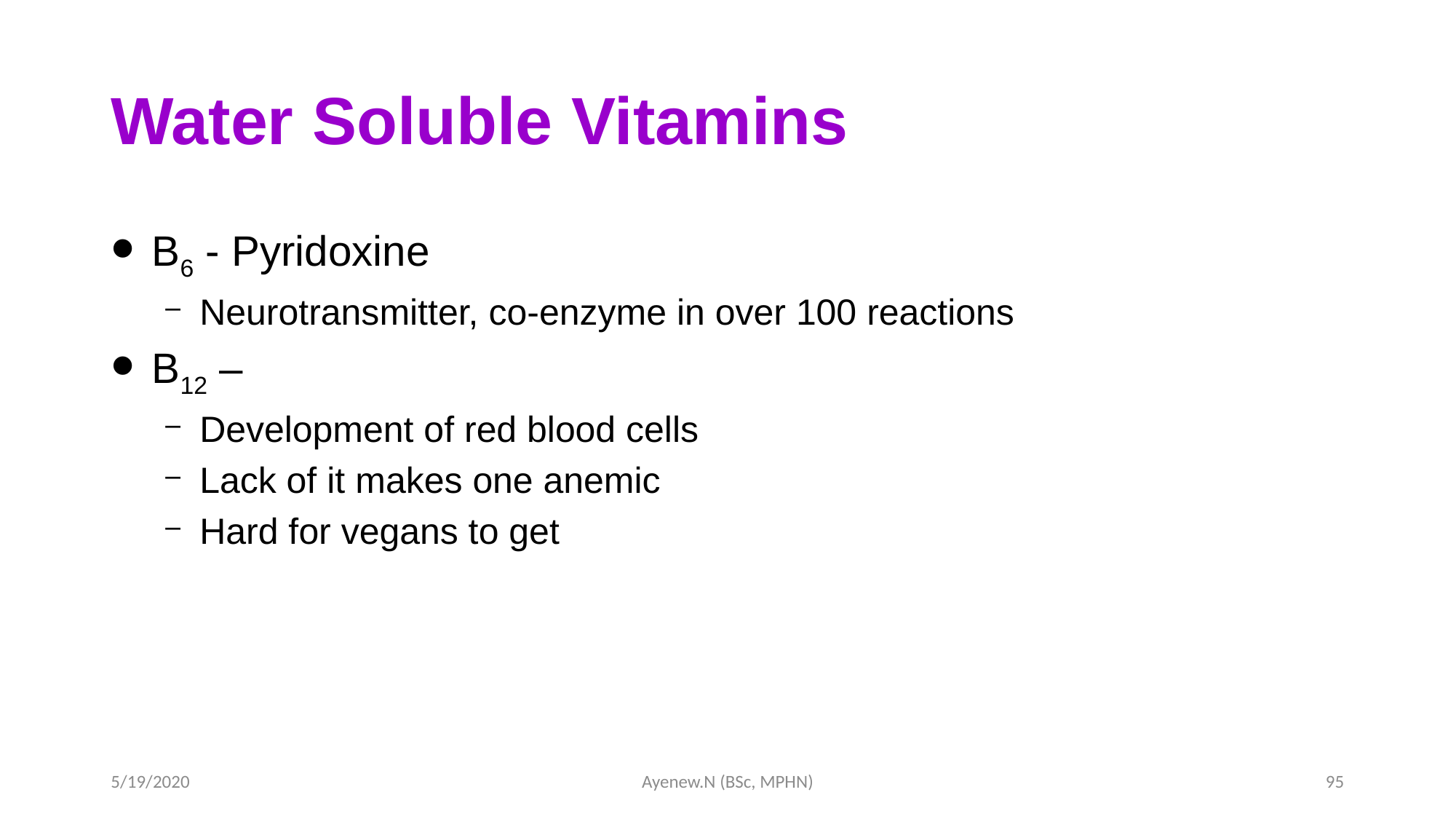

# Water Soluble Vitamins
B6 - Pyridoxine
Neurotransmitter, co-enzyme in over 100 reactions
B12 –
Development of red blood cells
Lack of it makes one anemic
Hard for vegans to get

5/19/2020
Ayenew.N (BSc, MPHN)
95